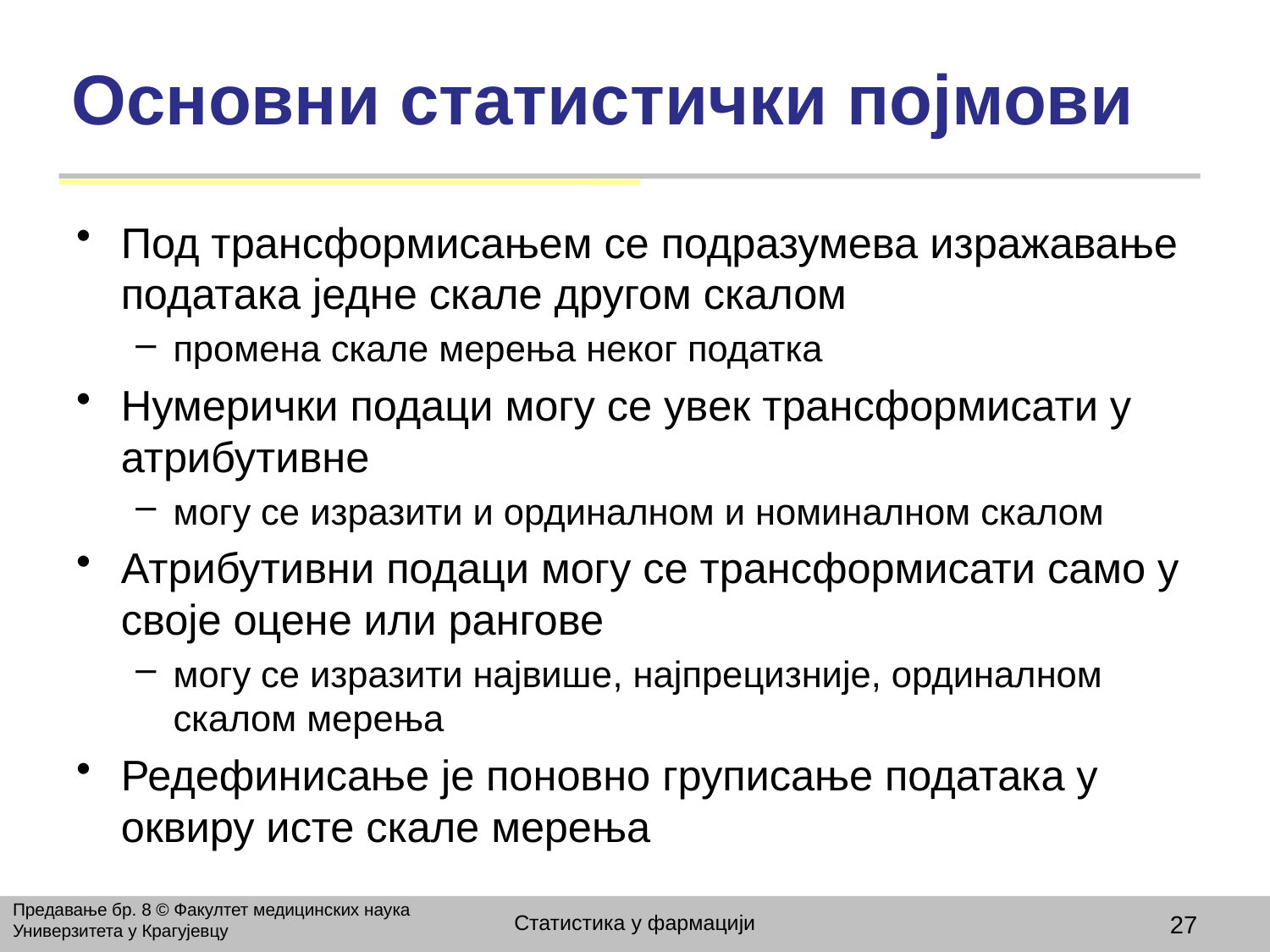

# Основни статистички појмови
Под трансформисањем се подразумева изражавање података једне скале другом скалом
промена скале мерења неког податка
Нумерички подаци могу се увек трансформисати у атрибутивне
могу се изразити и ординалном и номиналном скалом
Атрибутивни подаци могу се трансформисати само у своје оцене или рангове
могу се изразити највише, најпрецизније, ординалном скалом мерења
Редефинисање је поновно груписање података у оквиру исте скале мерења

Предавање бр. 8 © Факултет медицинских наука Универзитета у Крагујевцу
Статистика у фармацији
27